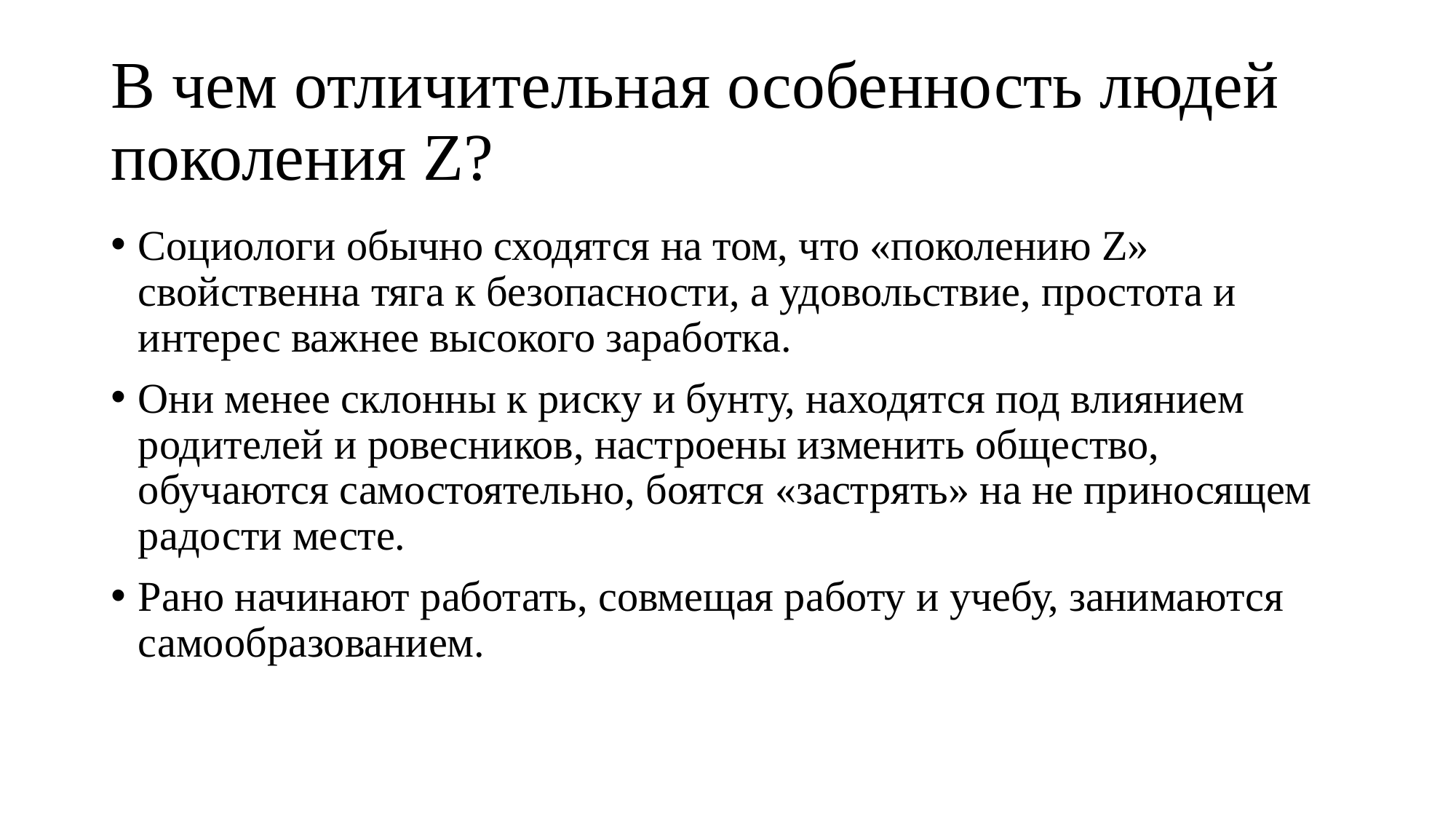

# В чем отличительная особенность людей поколения Z?
Социологи обычно сходятся на том, что «поколению Z» свойственна тяга к безопасности, а удовольствие, простота и интерес важнее высокого заработка.
Они менее склонны к риску и бунту, находятся под влиянием родителей и ровесников, настроены изменить общество, обучаются самостоятельно, боятся «застрять» на не приносящем радости месте.
Рано начинают работать, совмещая работу и учебу, занимаются самообразованием.